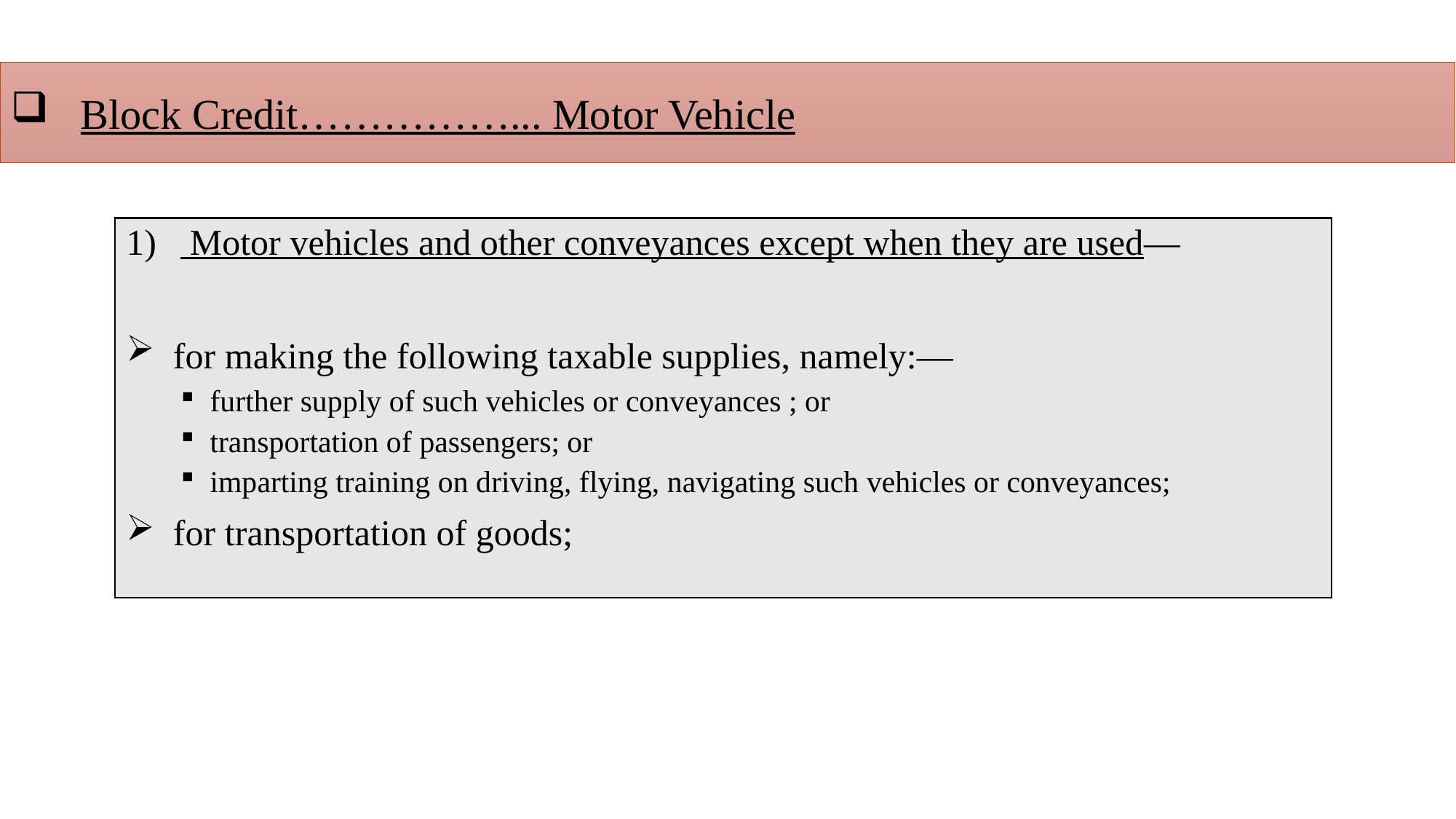

Block Credit……………... Motor Vehicle
 Motor vehicles and other conveyances except when they are used––

  for making the following taxable supplies, namely:—
  further supply of such vehicles or conveyances ; or
  transportation of passengers; or
  imparting training on driving, flying, navigating such vehicles or conveyances;
  for transportation of goods;